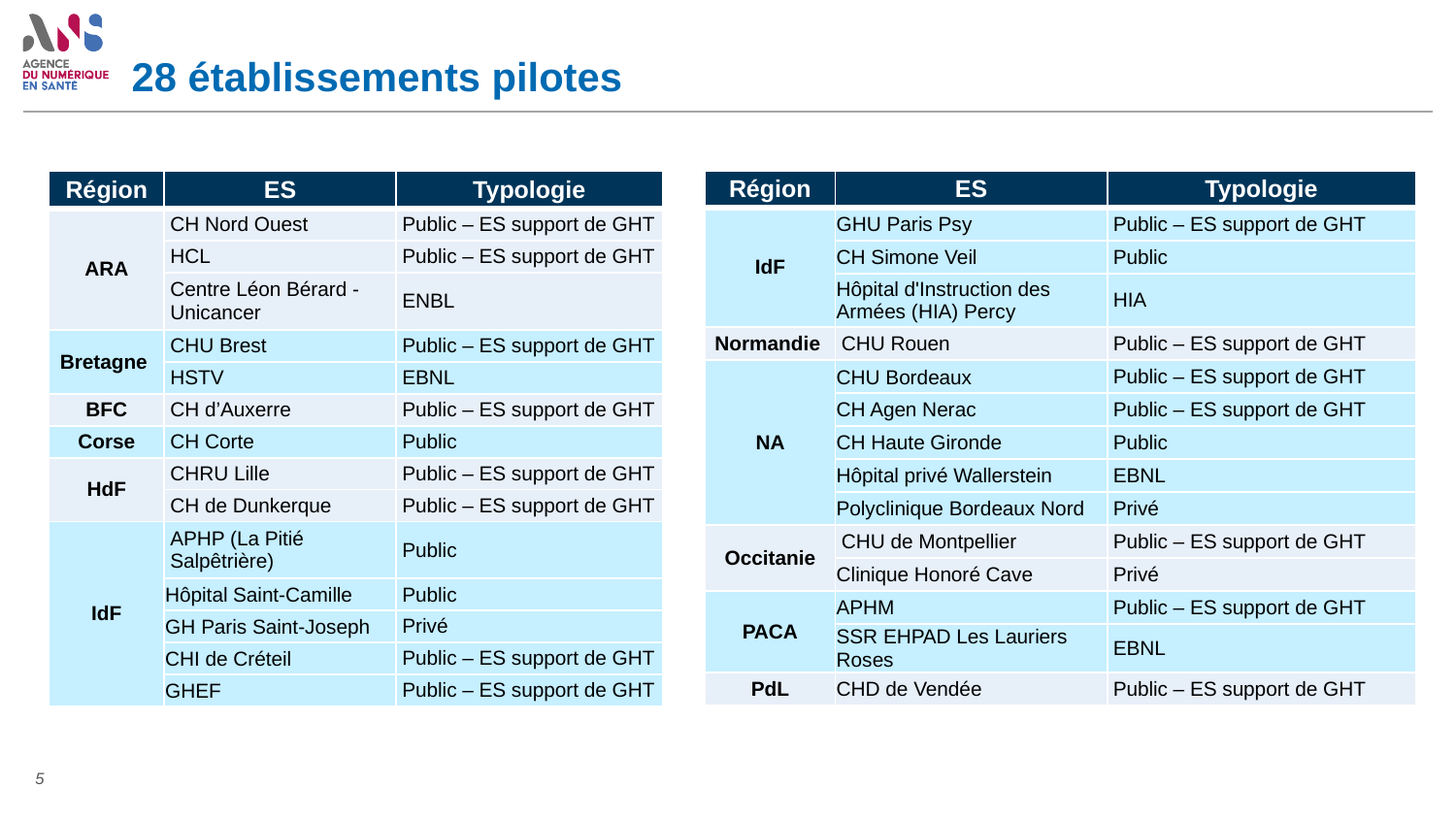

28 établissements pilotes
| Région | ES | Typologie |
| --- | --- | --- |
| ARA | CH Nord Ouest | Public – ES support de GHT |
|  | HCL | Public – ES support de GHT |
|  | Centre Léon Bérard - Unicancer | ENBL |
| Bretagne | CHU Brest | Public – ES support de GHT |
|  | HSTV | EBNL |
| BFC | CH d’Auxerre | Public – ES support de GHT |
| Corse | CH Corte | Public |
| HdF | CHRU Lille | Public – ES support de GHT |
|  | CH de Dunkerque | Public – ES support de GHT |
| IdF | APHP (La Pitié Salpêtrière) | Public |
|  | Hôpital Saint-Camille | Public |
|  | GH Paris Saint-Joseph | Privé |
|  | CHI de Créteil | Public – ES support de GHT |
|  | GHEF | Public – ES support de GHT |
| Région | ES | Typologie |
| --- | --- | --- |
| IdF | GHU Paris Psy | Public – ES support de GHT |
|  | CH Simone Veil | Public |
|  | Hôpital d'Instruction des Armées (HIA) Percy | HIA |
| Normandie | CHU Rouen | Public – ES support de GHT |
| NA | CHU Bordeaux | Public – ES support de GHT |
|  | CH Agen Nerac | Public – ES support de GHT |
|  | CH Haute Gironde | Public |
|  | Hôpital privé Wallerstein | EBNL |
|  | Polyclinique Bordeaux Nord | Privé |
| Occitanie | CHU de Montpellier | Public – ES support de GHT |
|  | Clinique Honoré Cave | Privé |
| PACA | APHM | Public – ES support de GHT |
|  | SSR EHPAD Les Lauriers Roses | EBNL |
| PdL | CHD de Vendée | Public – ES support de GHT |
5